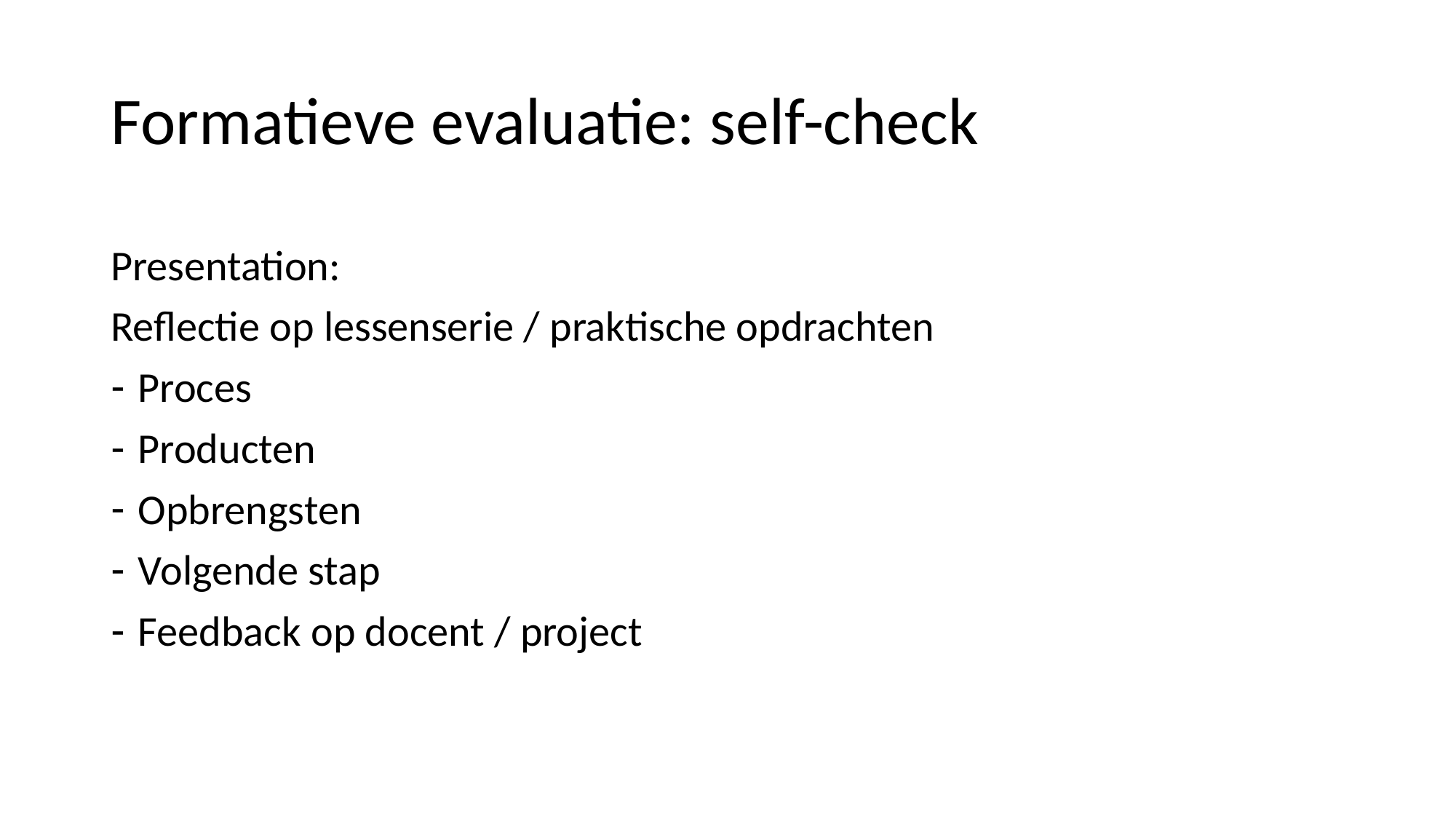

# Formatieve evaluatie: self-check

Presentation:
Reflectie op lessenserie / praktische opdrachten
Proces
Producten
Opbrengsten
Volgende stap
Feedback op docent / project